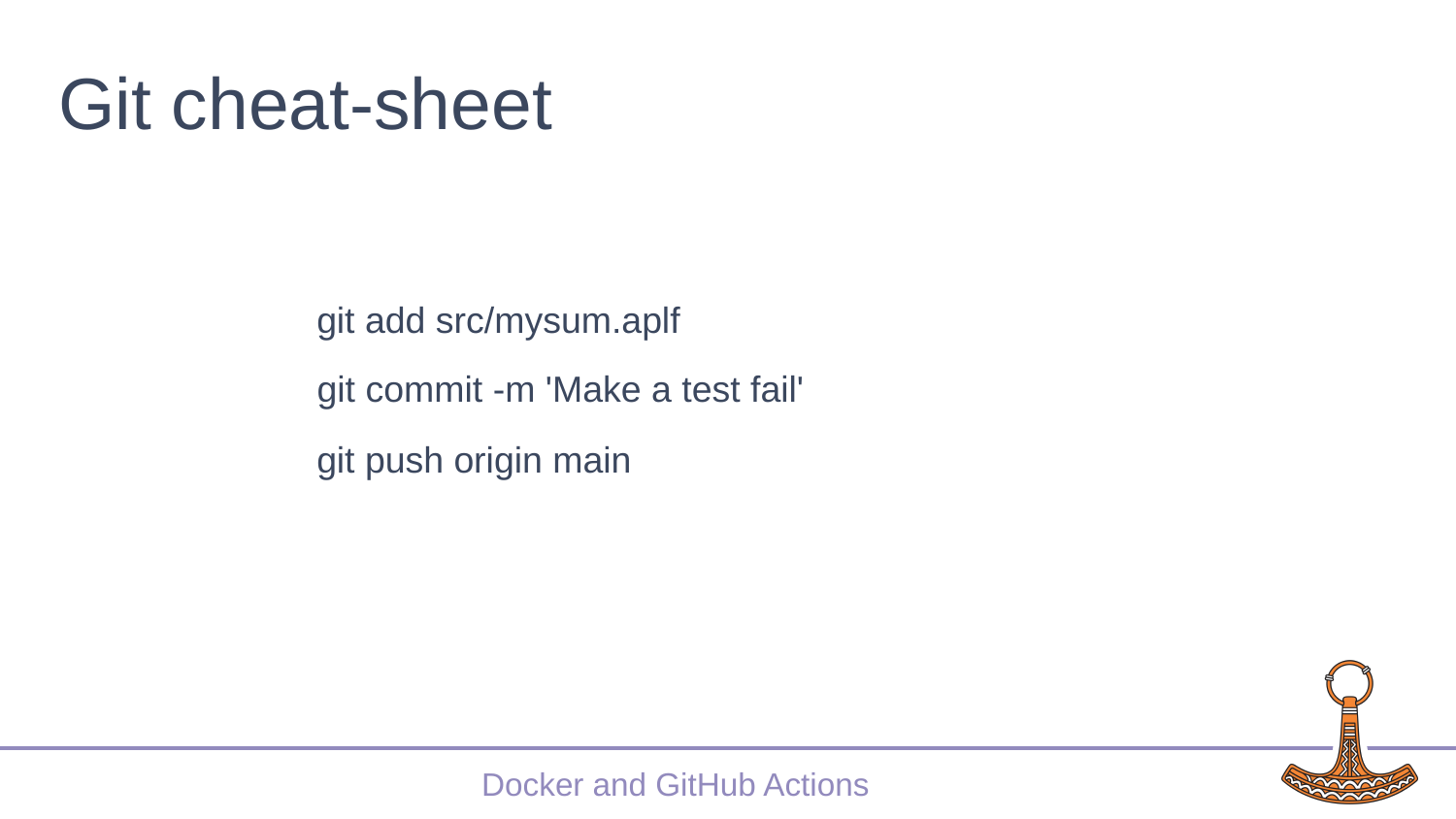

Git cheat-sheet
    git add src/mysum.aplf
    git commit -m 'Make a test fail'
    git push origin main
49